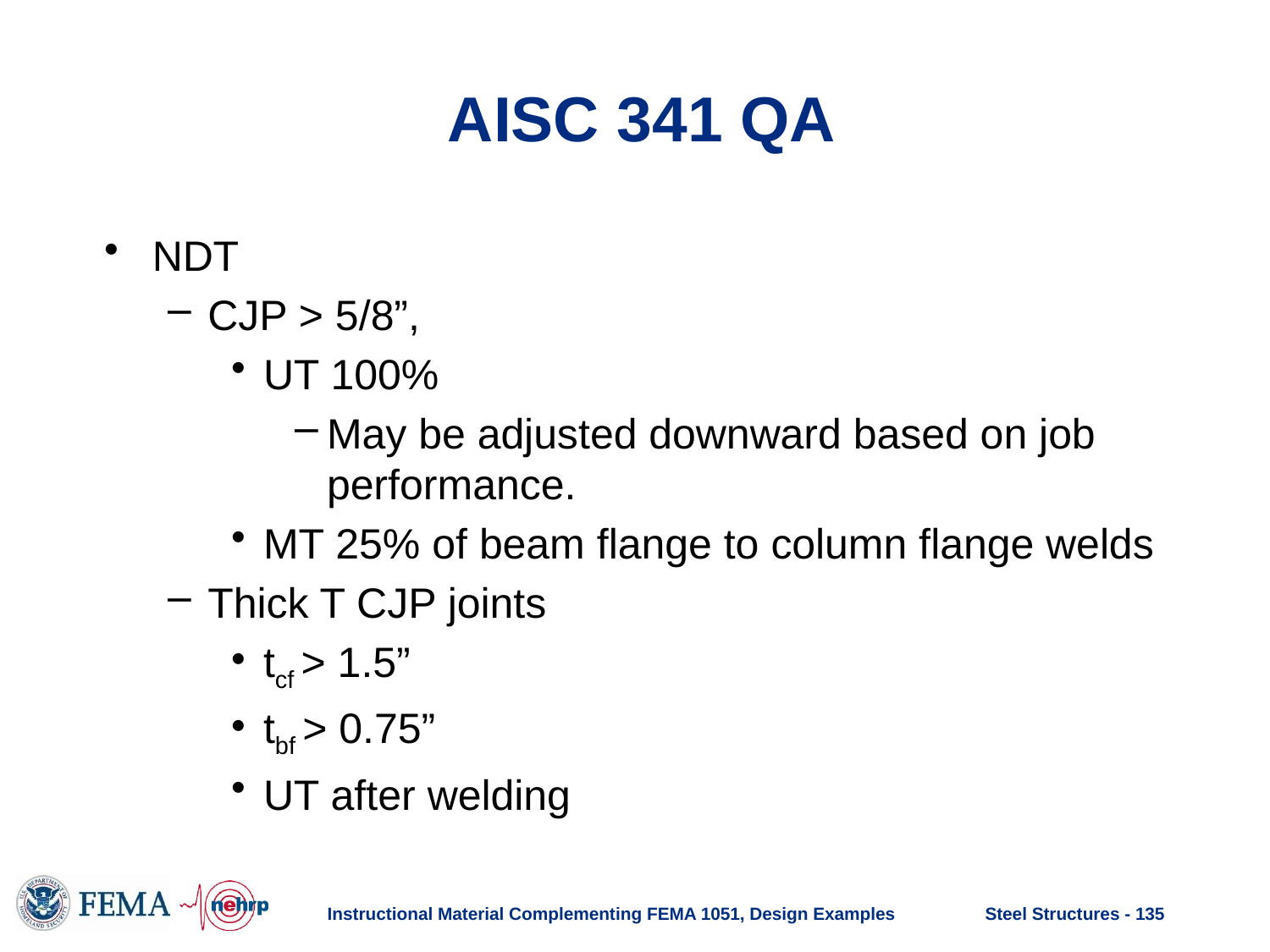

# AISC 341 QA
NDT
CJP > 5/8”,
UT 100%
May be adjusted downward based on job performance.
MT 25% of beam flange to column flange welds
Thick T CJP joints
tcf > 1.5”
tbf > 0.75”
UT after welding

Instructional Material Complementing FEMA 1051, Design Examples
Steel Structures - 135